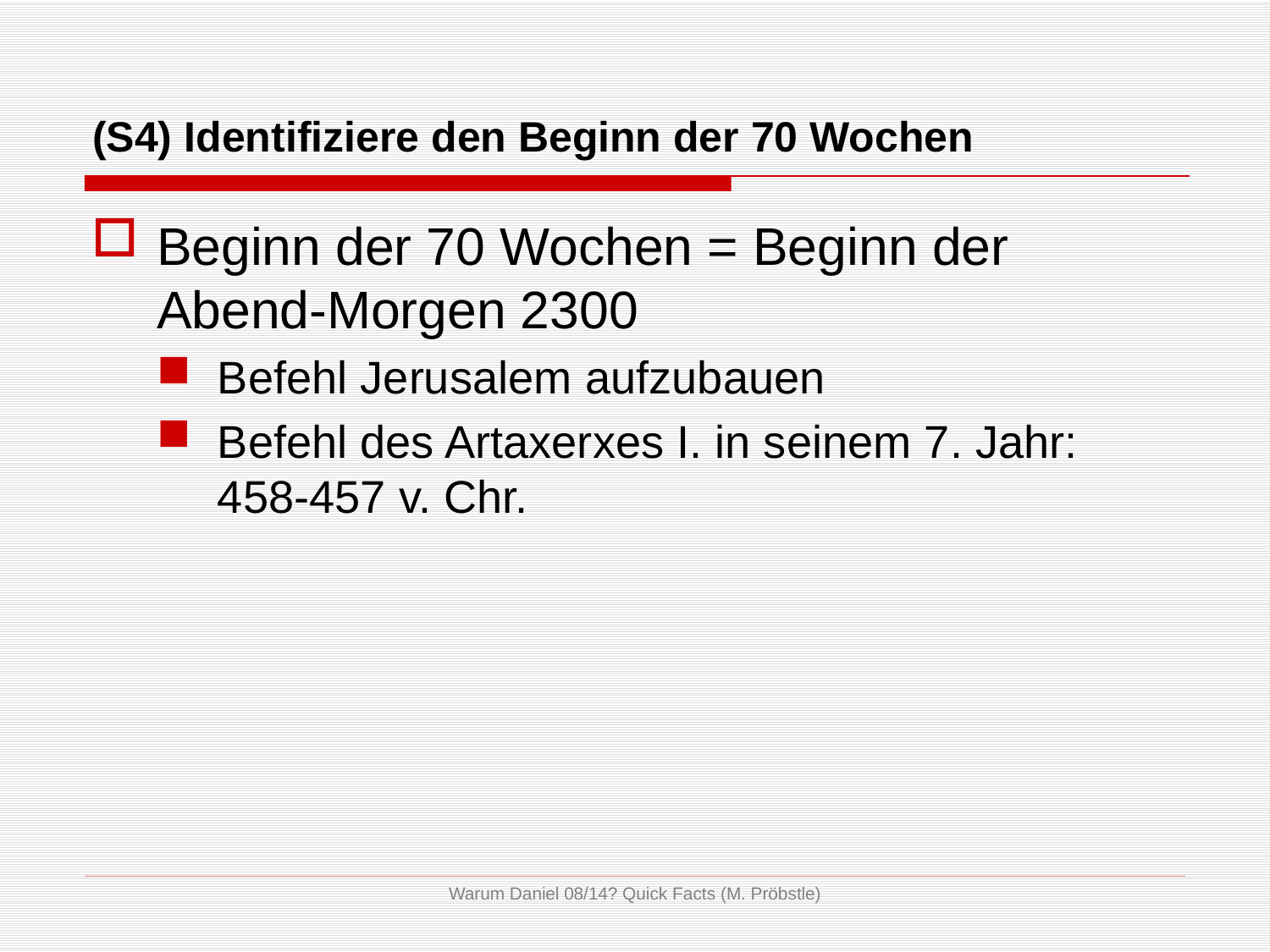

# (S4) Identifiziere den Beginn der 70 Wochen
Beginn der 70 Wochen = Beginn der Abend-Morgen 2300
Befehl Jerusalem aufzubauen
Befehl des Artaxerxes I. in seinem 7. Jahr: 458-457 v. Chr.

Warum Daniel 08/14? Quick Facts (M. Pröbstle)